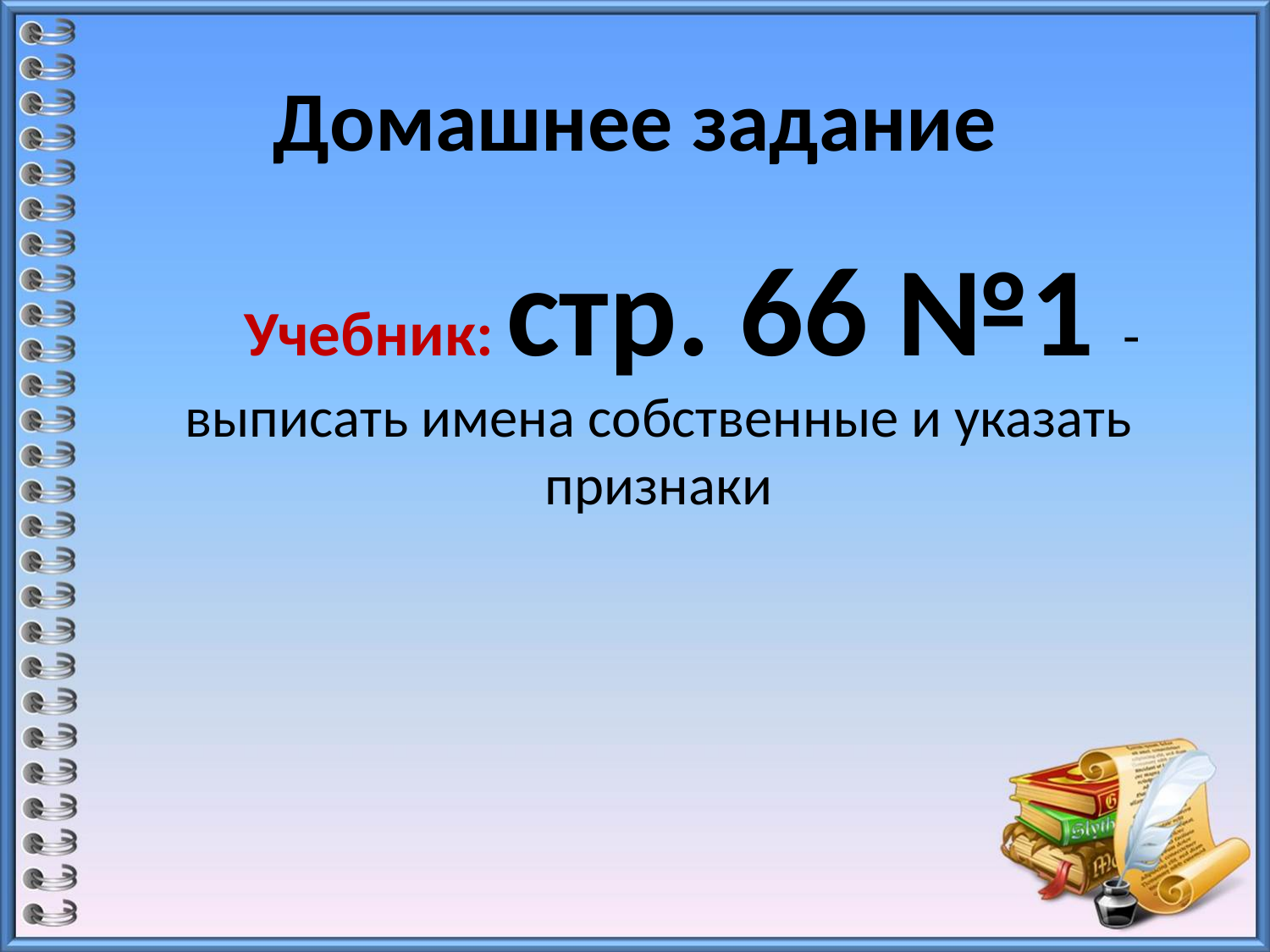

# Домашнее задание
        Учебник: стр. 66 №1 -выписать имена собственные и указать признаки